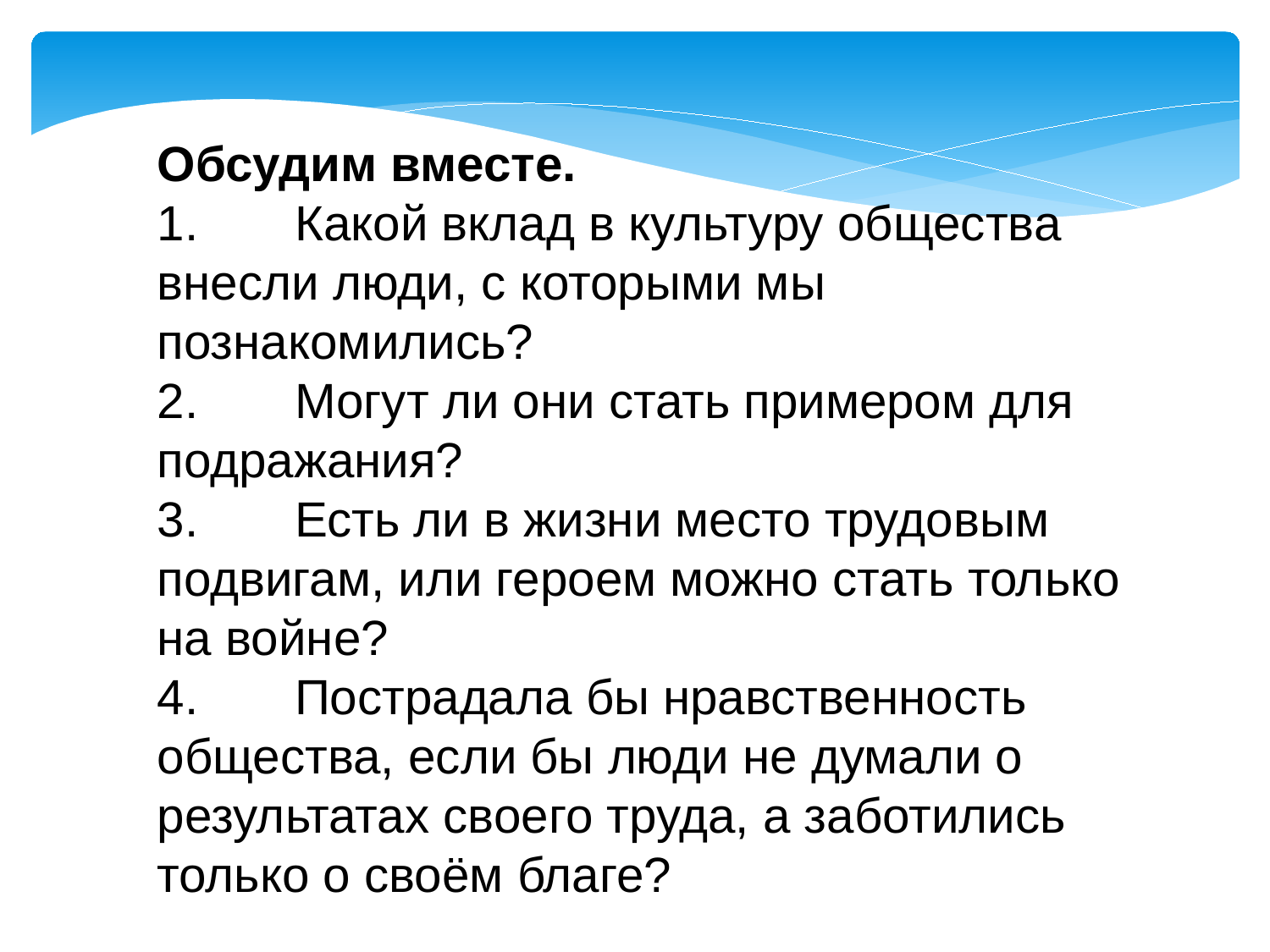

Обсудим вместе.
1.       Какой вклад в культуру общества внесли люди, с которыми мы познакомились?
2.       Могут ли они стать примером для подражания?
3.       Есть ли в жизни место трудовым подвигам, или героем можно стать только на войне?
4.       Пострадала бы нравственность общества, если бы люди не думали о результатах своего труда, а заботились только о своём благе?